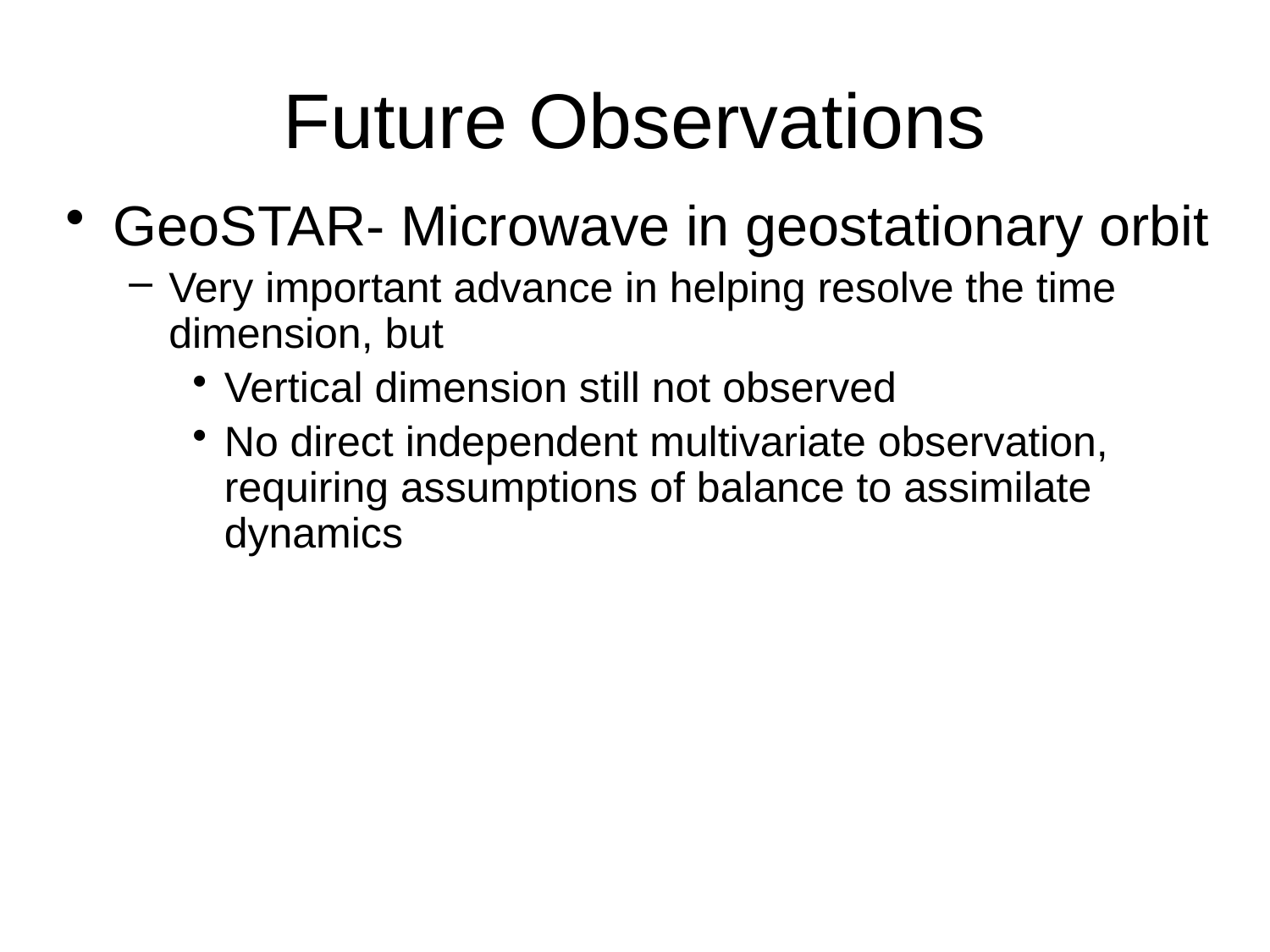

# Future Observations
GeoSTAR- Microwave in geostationary orbit
Very important advance in helping resolve the time dimension, but
Vertical dimension still not observed
No direct independent multivariate observation, requiring assumptions of balance to assimilate dynamics